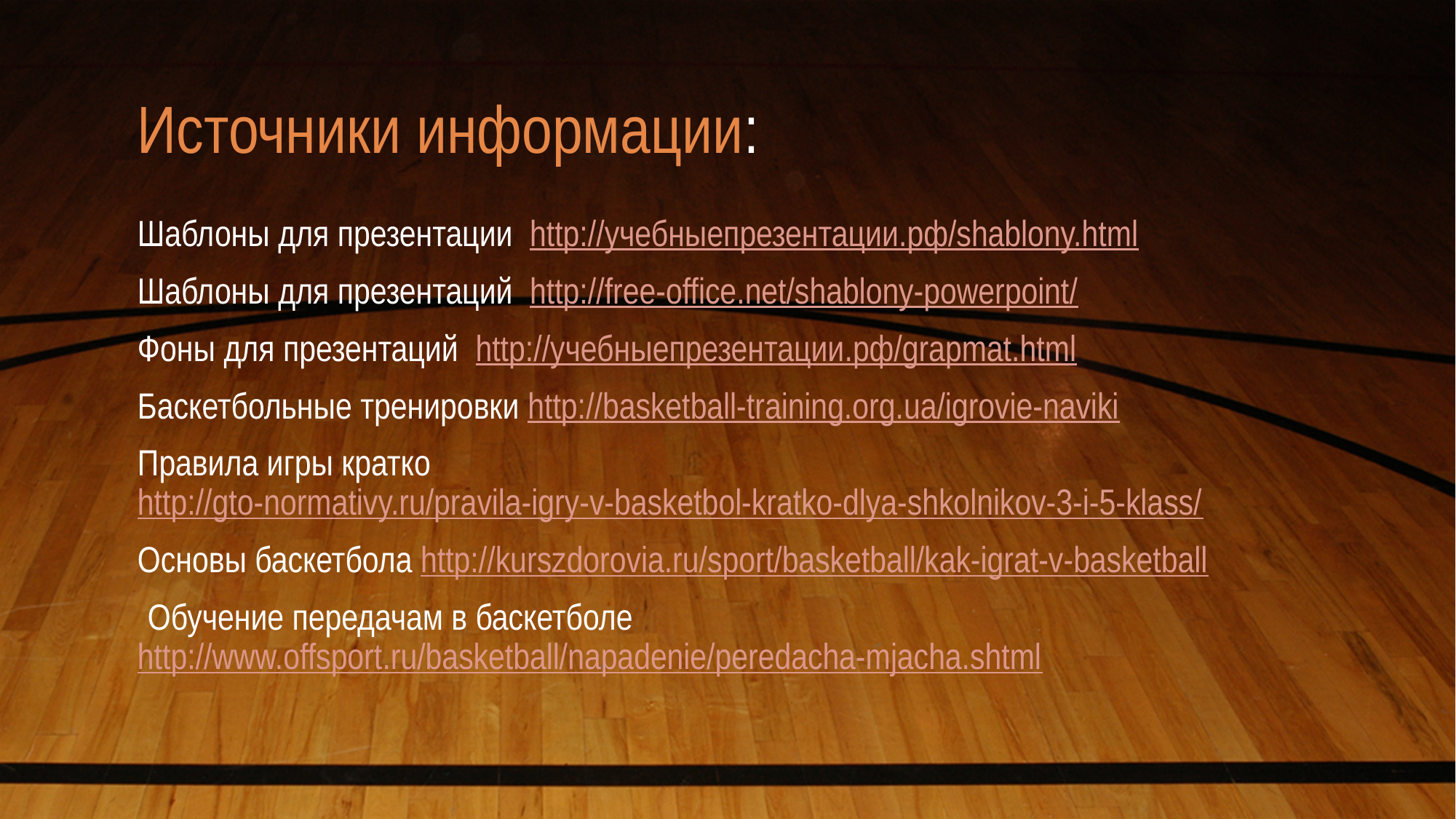

# Источники информации:
Шаблоны для презентации  http://учебныепрезентации.рф/shablony.html
Шаблоны для презентаций  http://free-office.net/shablony-powerpoint/
Фоны для презентаций  http://учебныепрезентации.рф/grapmat.html
Баскетбольные тренировки http://basketball-training.org.ua/igrovie-naviki
Правила игры кратко   http://gto-normativy.ru/pravila-igry-v-basketbol-kratko-dlya-shkolnikov-3-i-5-klass/
Основы баскетбола http://kurszdorovia.ru/sport/basketball/kak-igrat-v-basketball
 Обучение передачам в баскетболе http://www.offsport.ru/basketball/napadenie/peredacha-mjacha.shtml